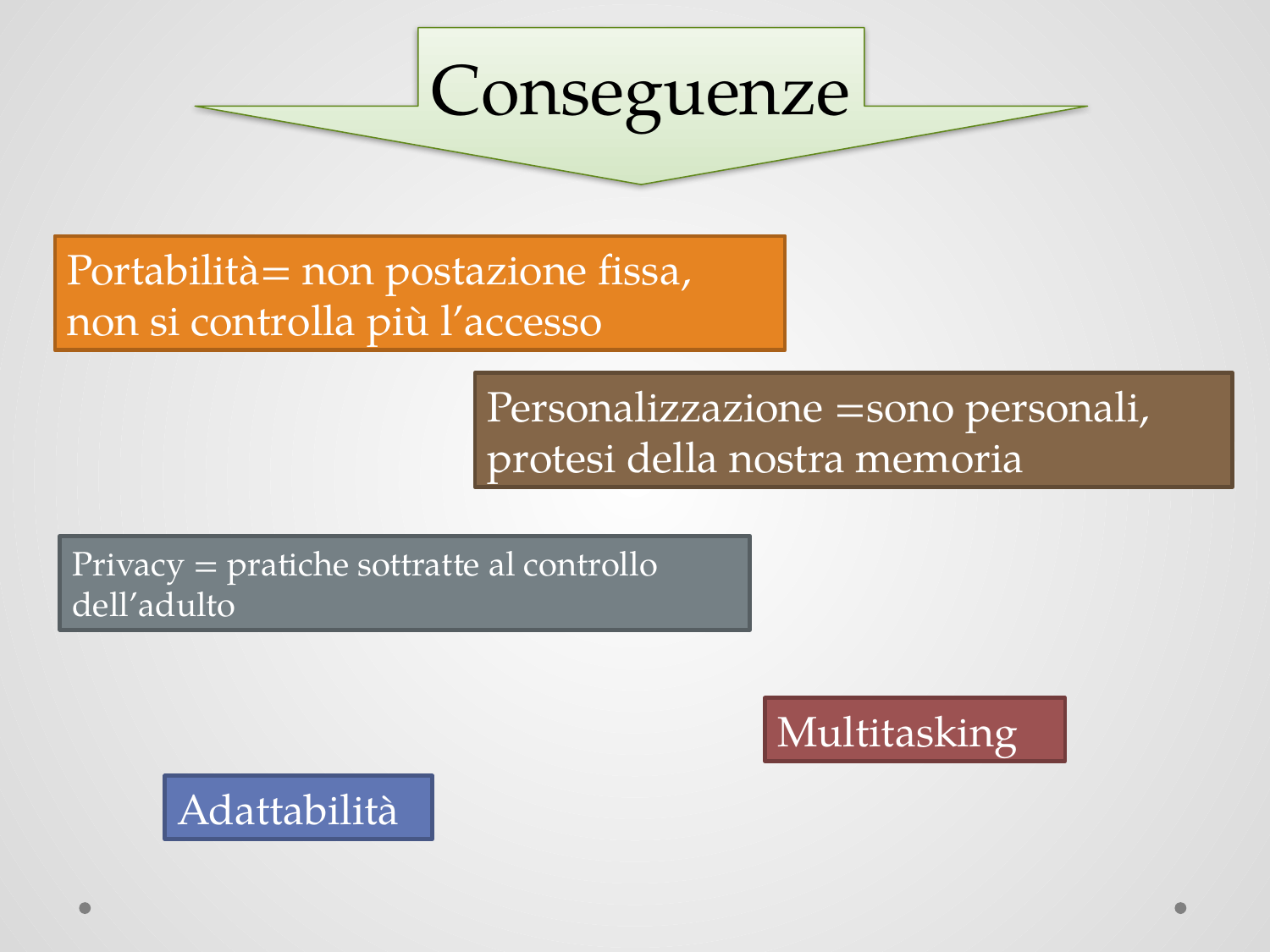

Conseguenze
#
Portabilità= non postazione fissa, non si controlla più l’accesso
Personalizzazione =sono personali, protesi della nostra memoria
Privacy = pratiche sottratte al controllo dell’adulto

Multitasking
Adattabilità